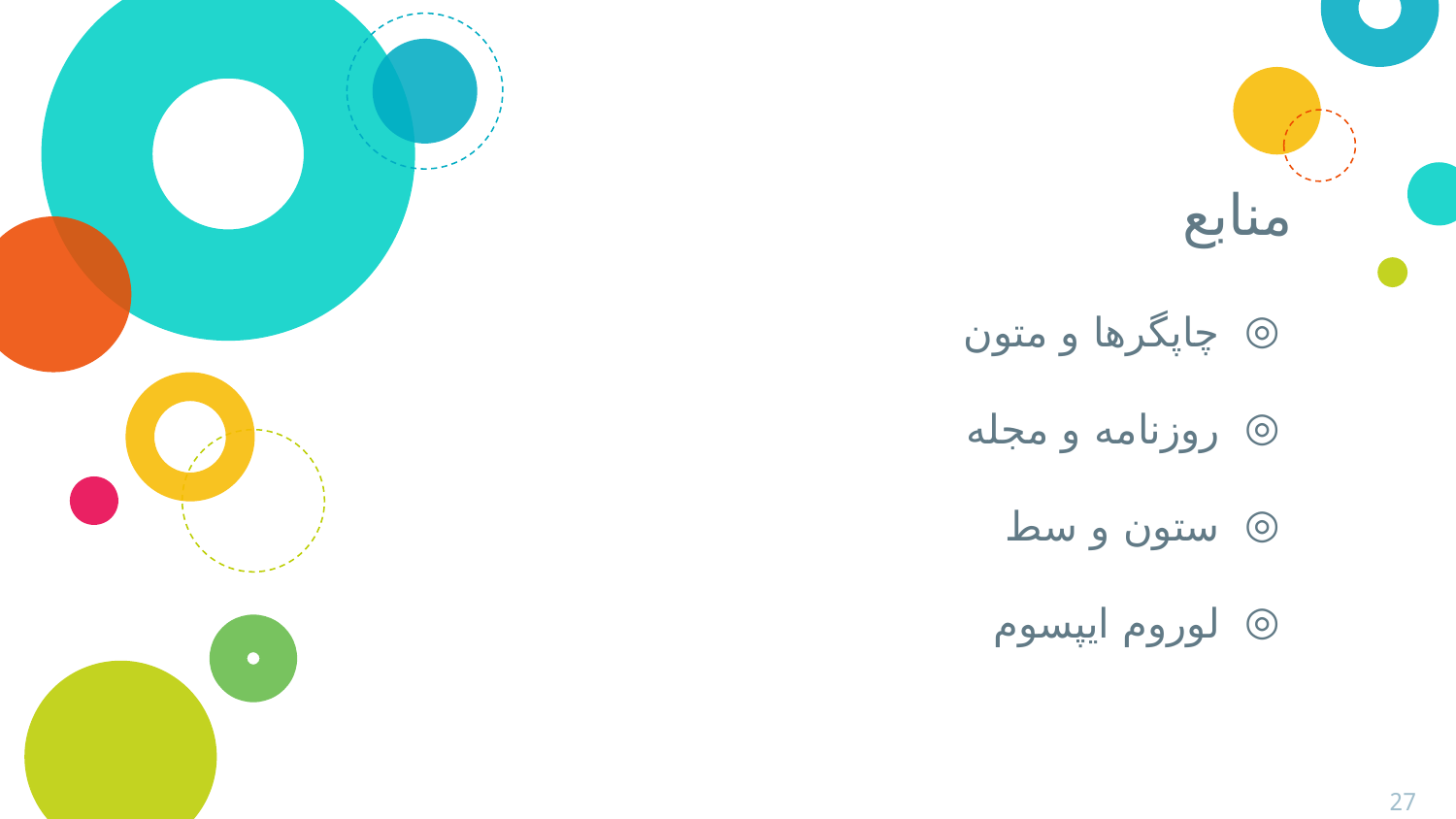

# منابع
چاپگرها و متون
روزنامه و مجله
ستون و سط
لوروم ایپسوم
27